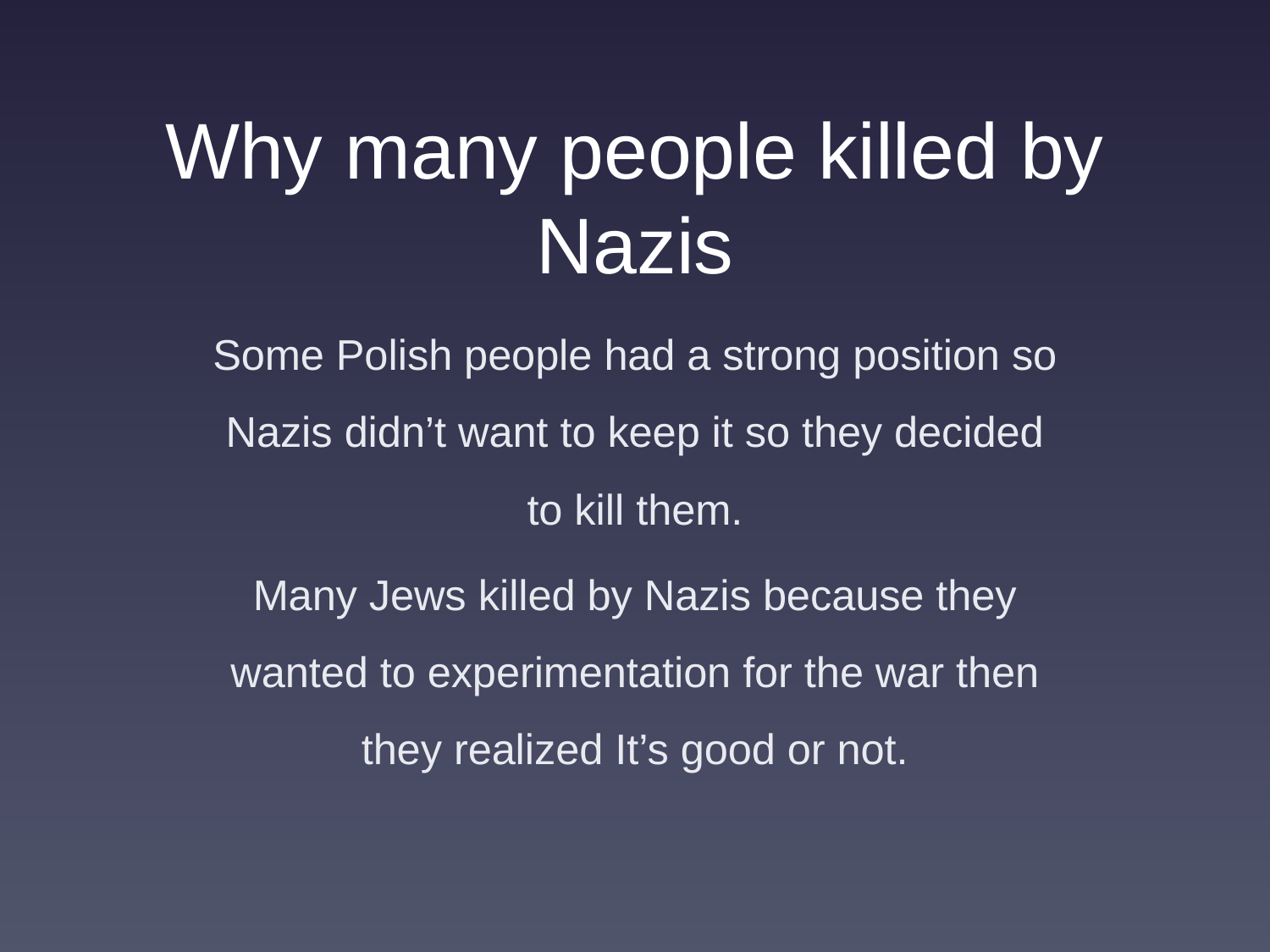

# Why many people killed by Nazis
Some Polish people had a strong position so Nazis didn’t want to keep it so they decided to kill them.
Many Jews killed by Nazis because they wanted to experimentation for the war then they realized It’s good or not.